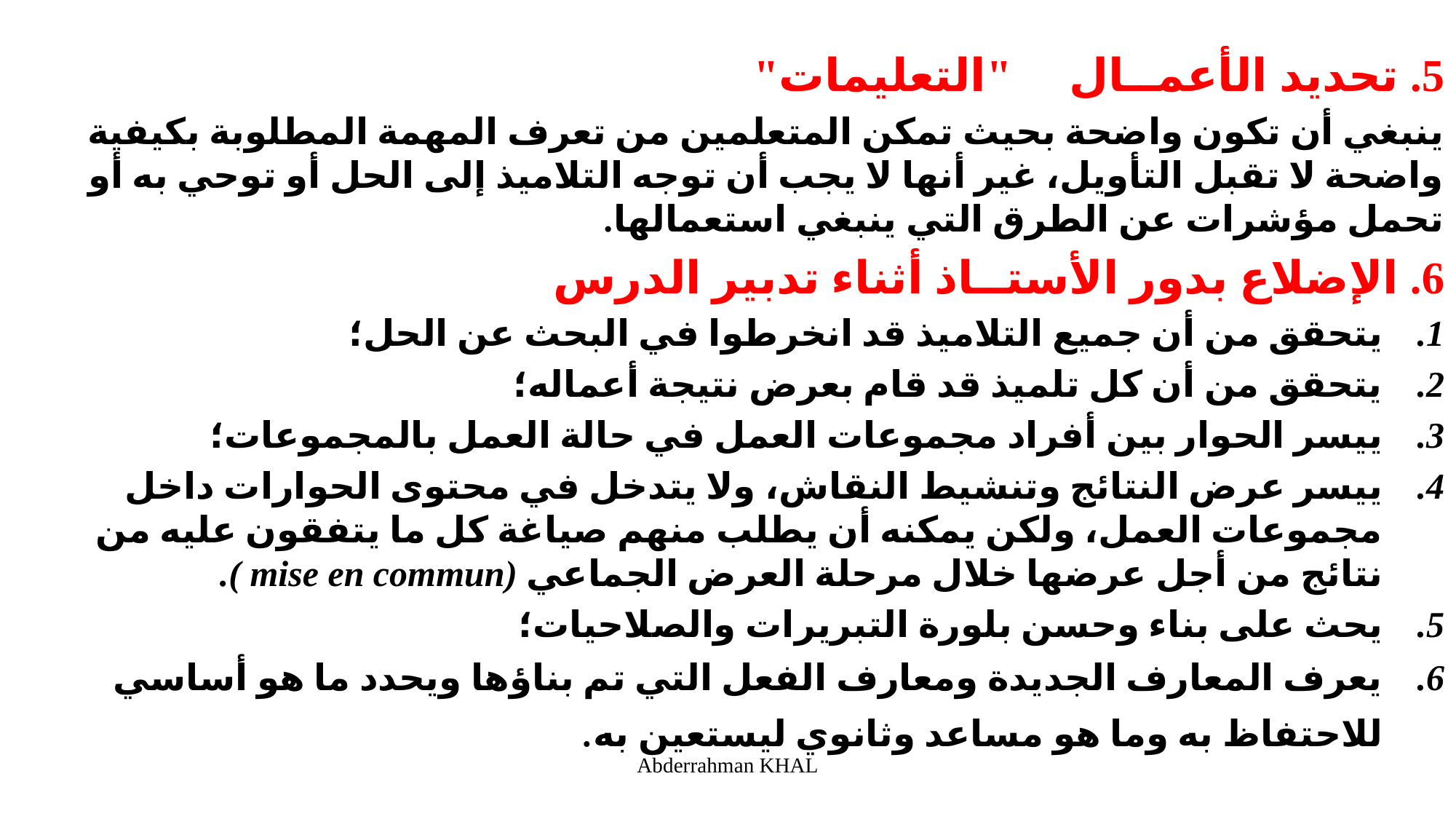

5. تحديد الأعمــال     "التعليمات"
ينبغي أن تكون واضحة بحيث تمكن المتعلمين من تعرف المهمة المطلوبة بكيفية واضحة لا تقبل التأويل، غير أنها لا يجب أن توجه التلاميذ إلى الحل أو توحي به أو تحمل مؤشرات عن الطرق التي ينبغي استعمالها.
6. الإضلاع بدور الأستــاذ أثناء تدبير الدرس
يتحقق من أن جميع التلاميذ قد انخرطوا في البحث عن الحل؛
يتحقق من أن كل تلميذ قد قام بعرض نتيجة أعماله؛
ييسر الحوار بين أفراد مجموعات العمل في حالة العمل بالمجموعات؛
ييسر عرض النتائج وتنشيط النقاش، ولا يتدخل في محتوى الحوارات داخل مجموعات العمل، ولكن يمكنه أن يطلب منهم صياغة كل ما يتفقون عليه من نتائج من أجل عرضها خلال مرحلة العرض الجماعي (mise en commun ).
يحث على بناء وحسن بلورة التبريرات والصلاحيات؛
يعرف المعارف الجديدة ومعارف الفعل التي تم بناؤها ويحدد ما هو أساسي للاحتفاظ به وما هو مساعد وثانوي ليستعين به.

Abderrahman KHAL